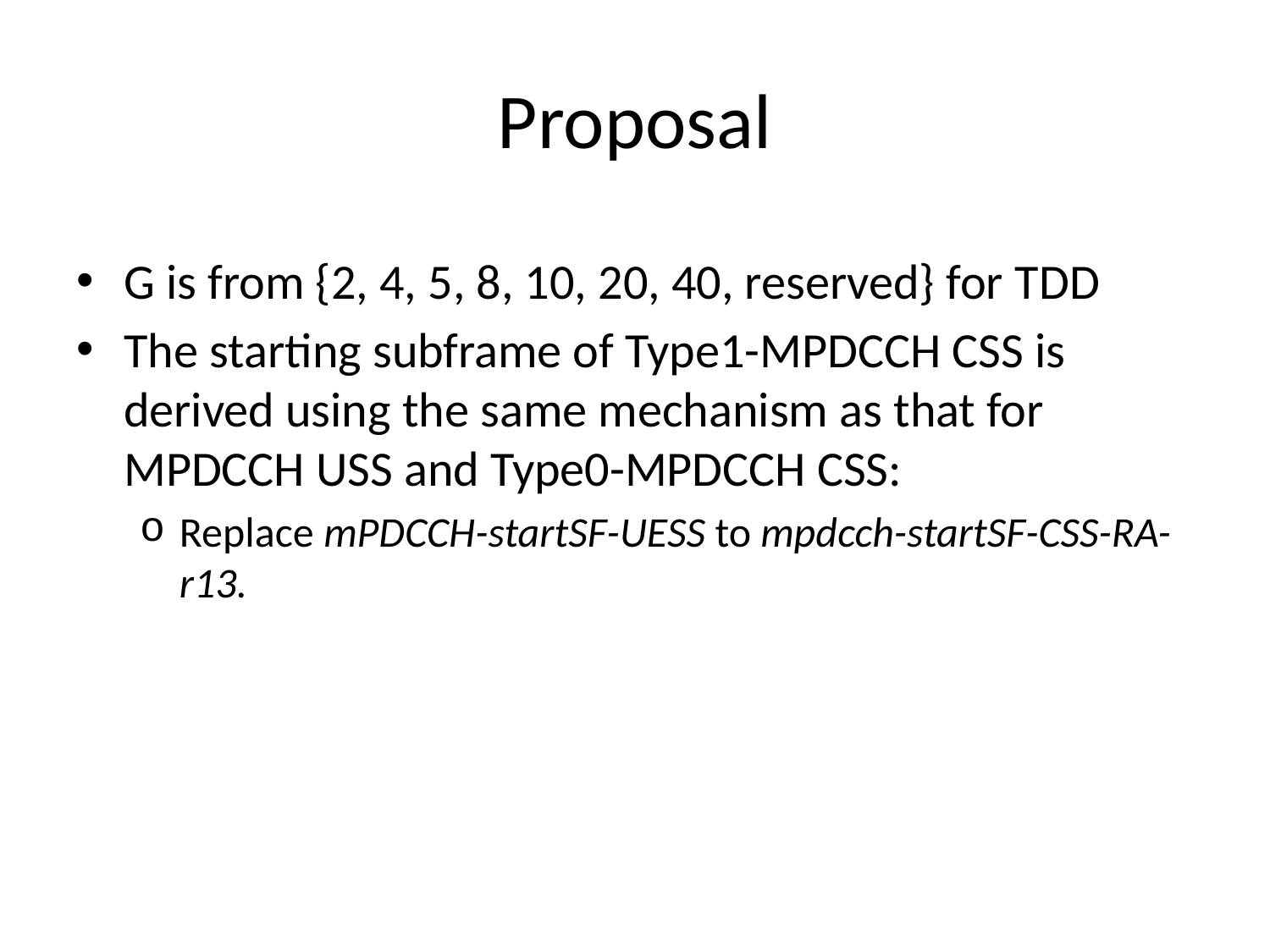

# Proposal
G is from {2, 4, 5, 8, 10, 20, 40, reserved} for TDD
The starting subframe of Type1-MPDCCH CSS is derived using the same mechanism as that for MPDCCH USS and Type0-MPDCCH CSS:
Replace mPDCCH-startSF-UESS to mpdcch-startSF-CSS-RA-r13.